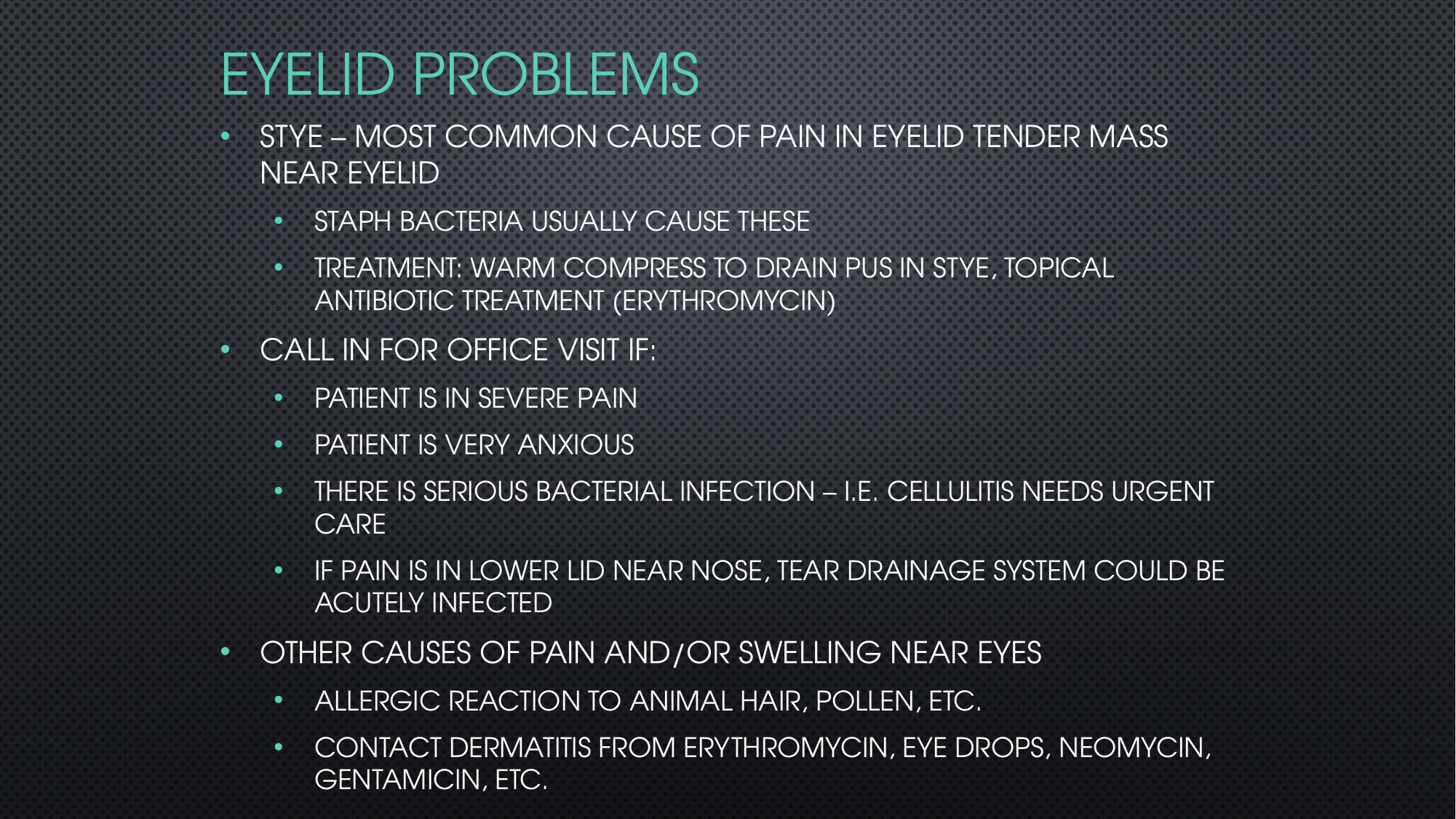

# Eyelid problems
Stye – most common cause of pain in eyelid tender mass near eyelid
Staph bacteria usually cause these
Treatment: warm compress to drain pus in stye, topical antibiotic treatment (erythromycin)
Call in for office visit if:
Patient is in severe pain
Patient is very anxious
There is serious bacterial infection – i.e. cellulitis needs urgent care
If pain is in lower lid near nose, tear drainage system could be acutely infected
Other causes of pain and/or swelling near eyes
Allergic reaction to animal hair, pollen, etc.
Contact dermatitis from erythromycin, eye drops, neomycin, gentamicin, etc.